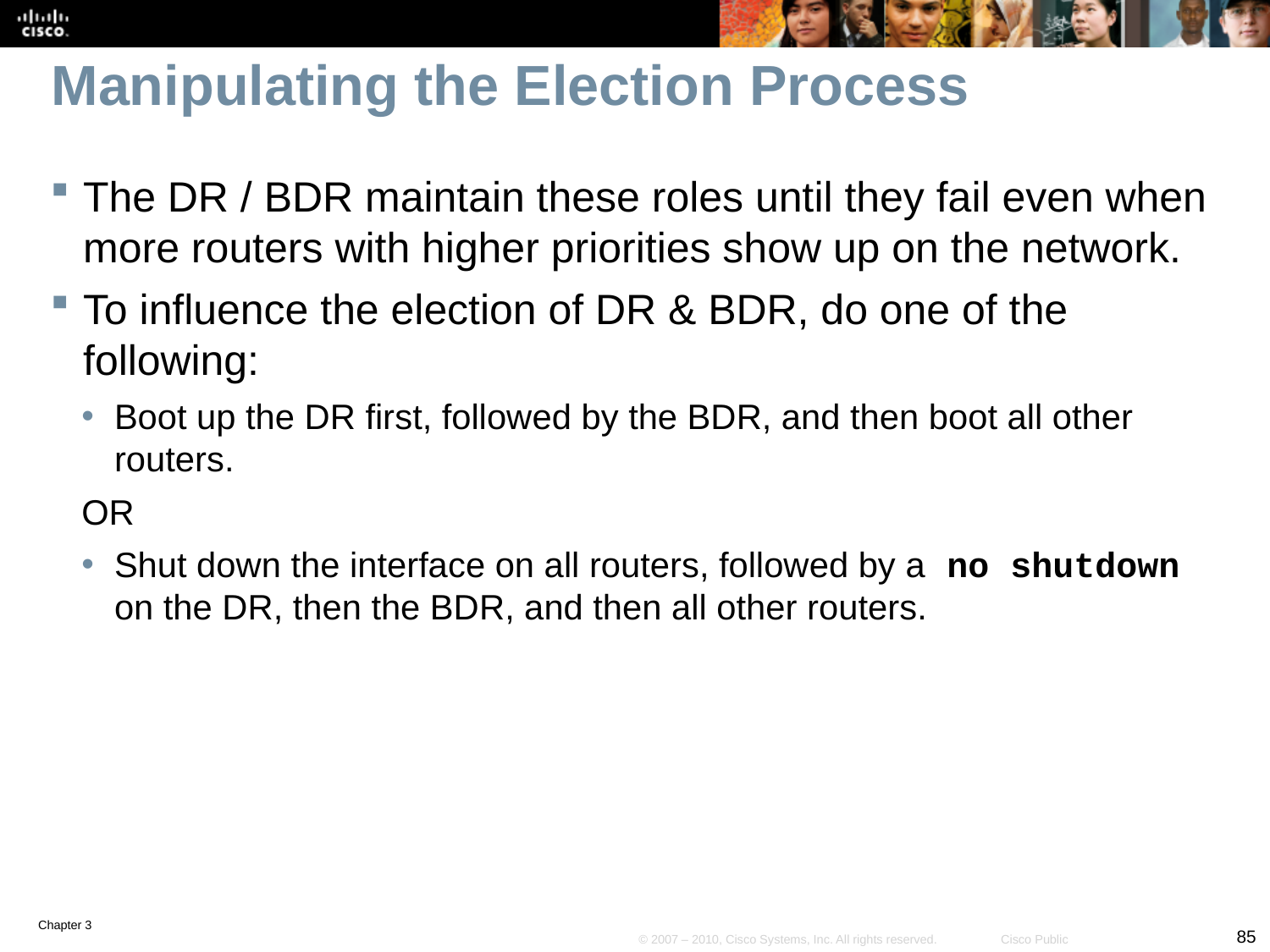

# Manipulating the Election Process
The DR / BDR maintain these roles until they fail even when more routers with higher priorities show up on the network.
To influence the election of DR & BDR, do one of the following:
Boot up the DR first, followed by the BDR, and then boot all other routers.
OR
Shut down the interface on all routers, followed by a no shutdown on the DR, then the BDR, and then all other routers.